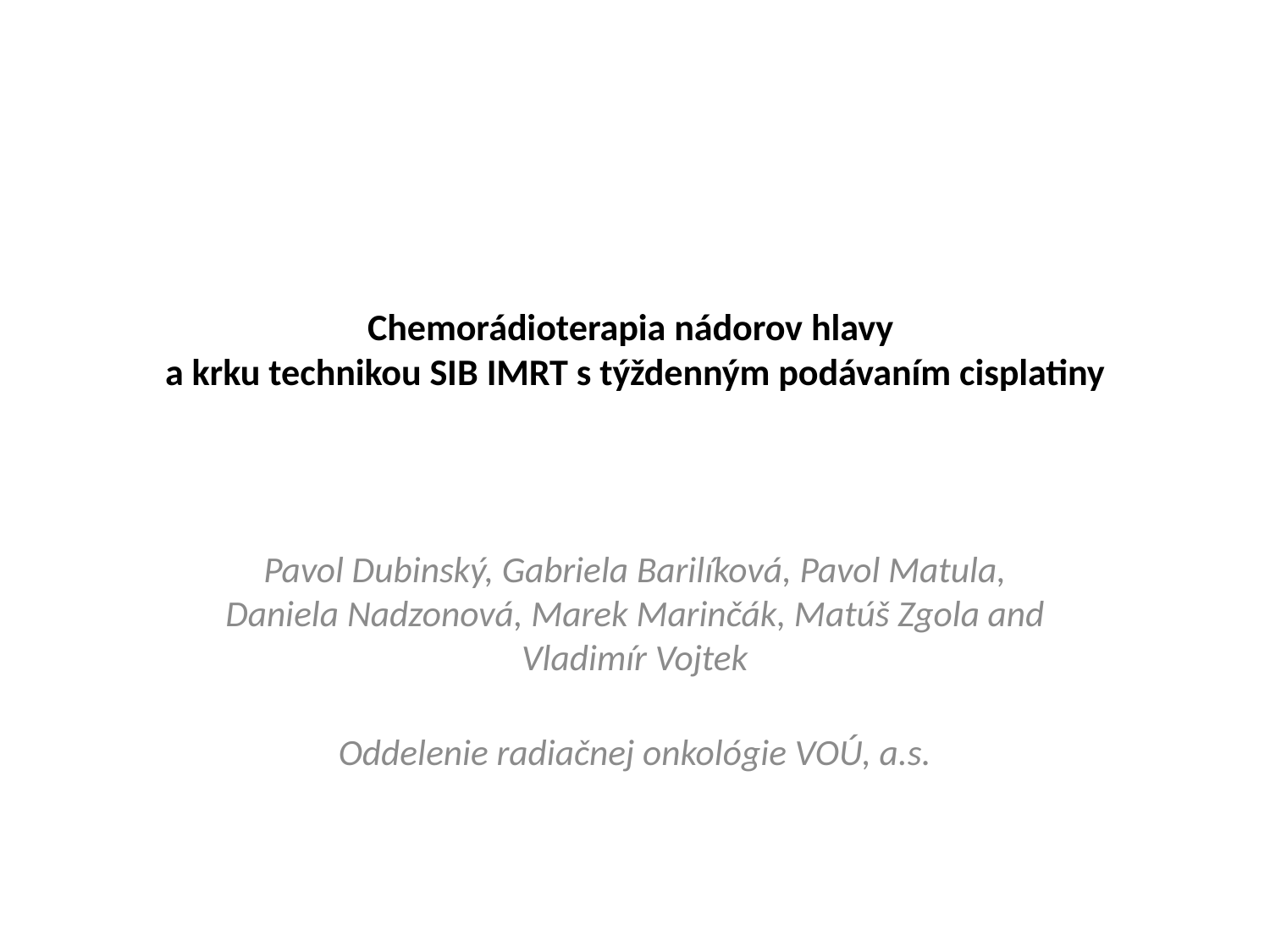

# Chemorádioterapia nádorov hlavy a krku technikou SIB IMRT s týždenným podávaním cisplatiny
Pavol Dubinský, Gabriela Barilíková, Pavol Matula, Daniela Nadzonová, Marek Marinčák, Matúš Zgola and Vladimír Vojtek
Oddelenie radiačnej onkológie VOÚ, a.s.